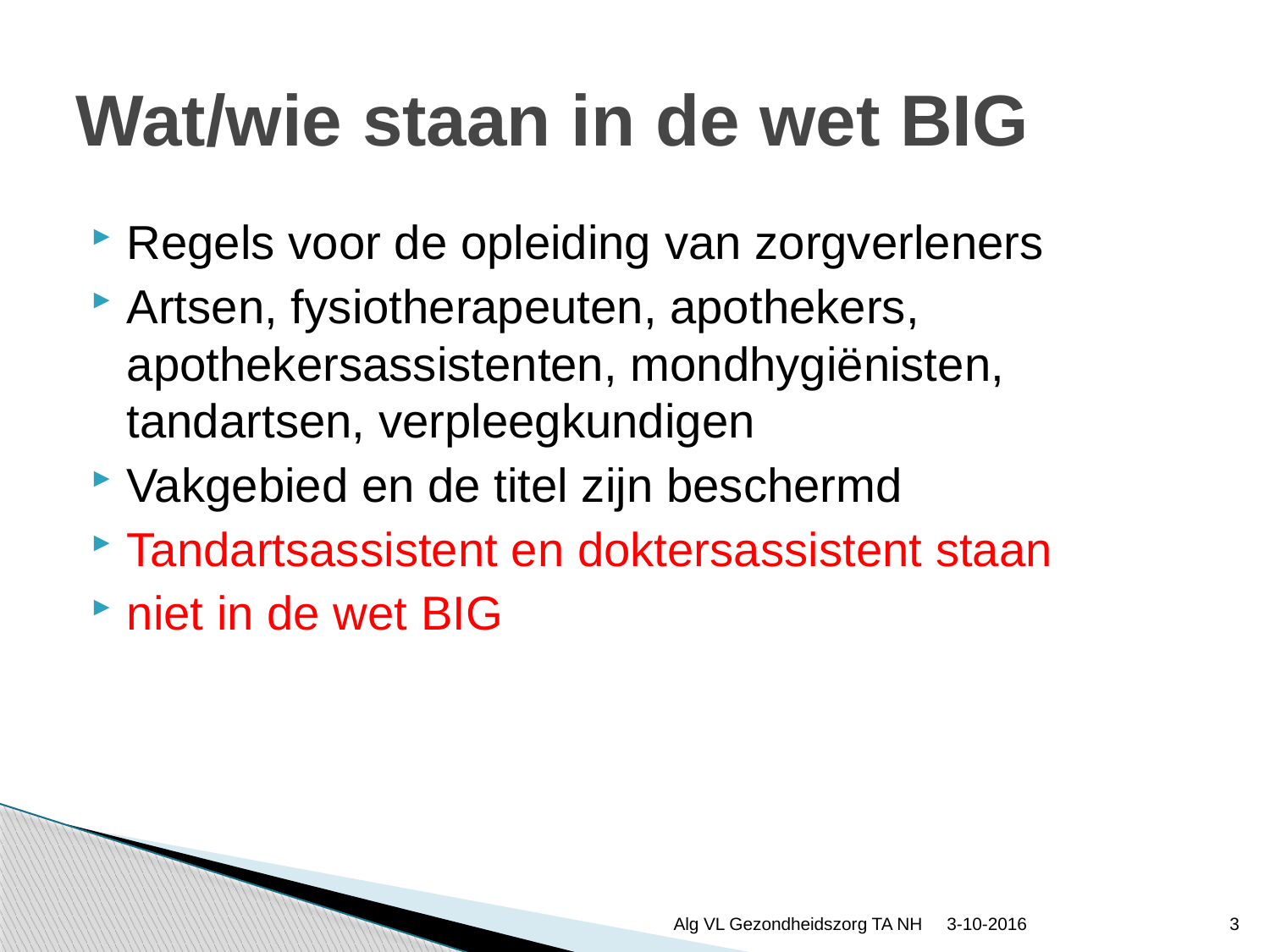

# Wat/wie staan in de wet BIG
Regels voor de opleiding van zorgverleners
Artsen, fysiotherapeuten, apothekers, apothekersassistenten, mondhygiënisten, tandartsen, verpleegkundigen
Vakgebied en de titel zijn beschermd
Tandartsassistent en doktersassistent staan
niet in de wet BIG
Alg VL Gezondheidszorg TA NH
3-10-2016
3